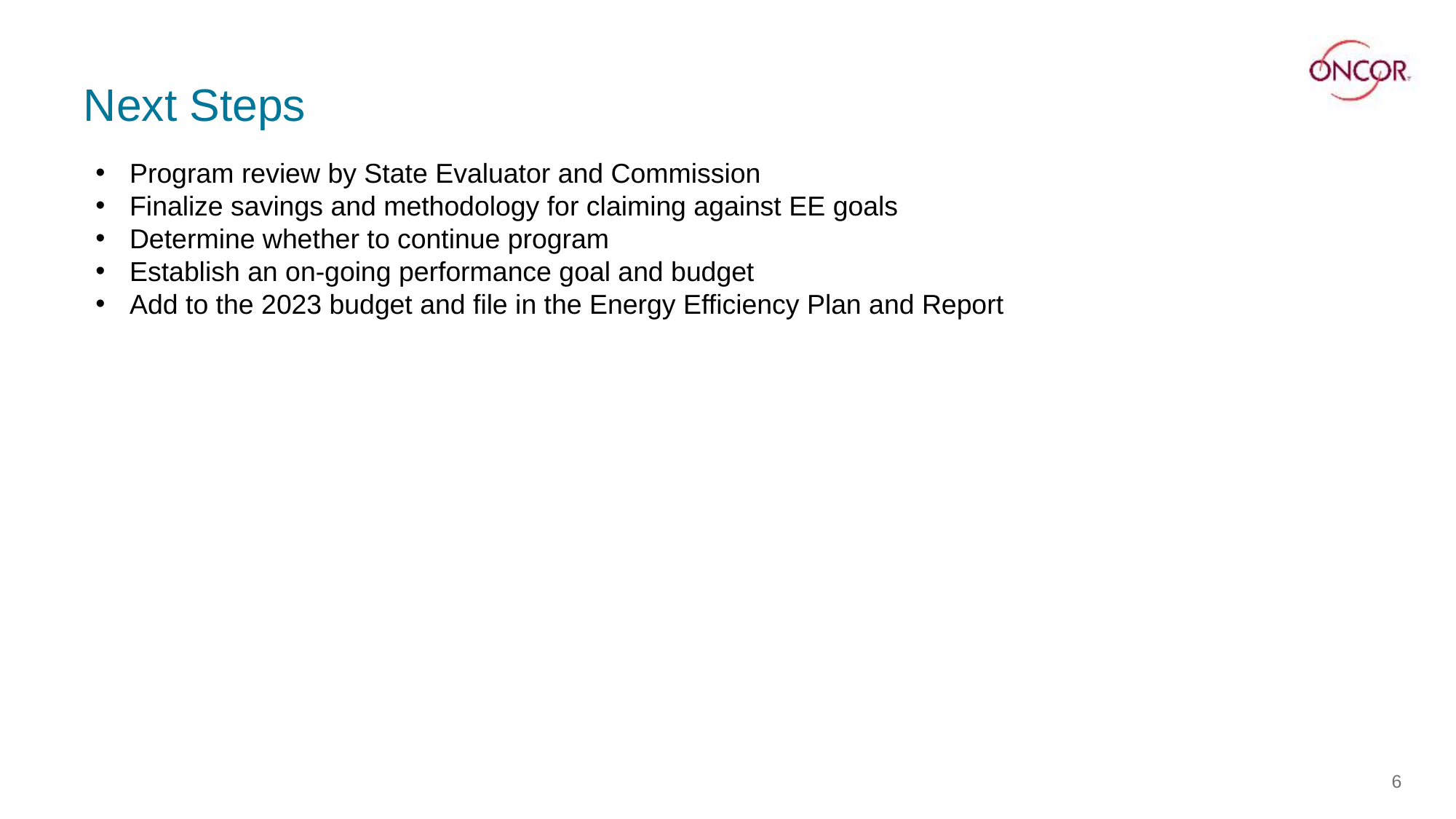

# Next Steps
Program review by State Evaluator and Commission
Finalize savings and methodology for claiming against EE goals
Determine whether to continue program
Establish an on-going performance goal and budget
Add to the 2023 budget and file in the Energy Efficiency Plan and Report

6